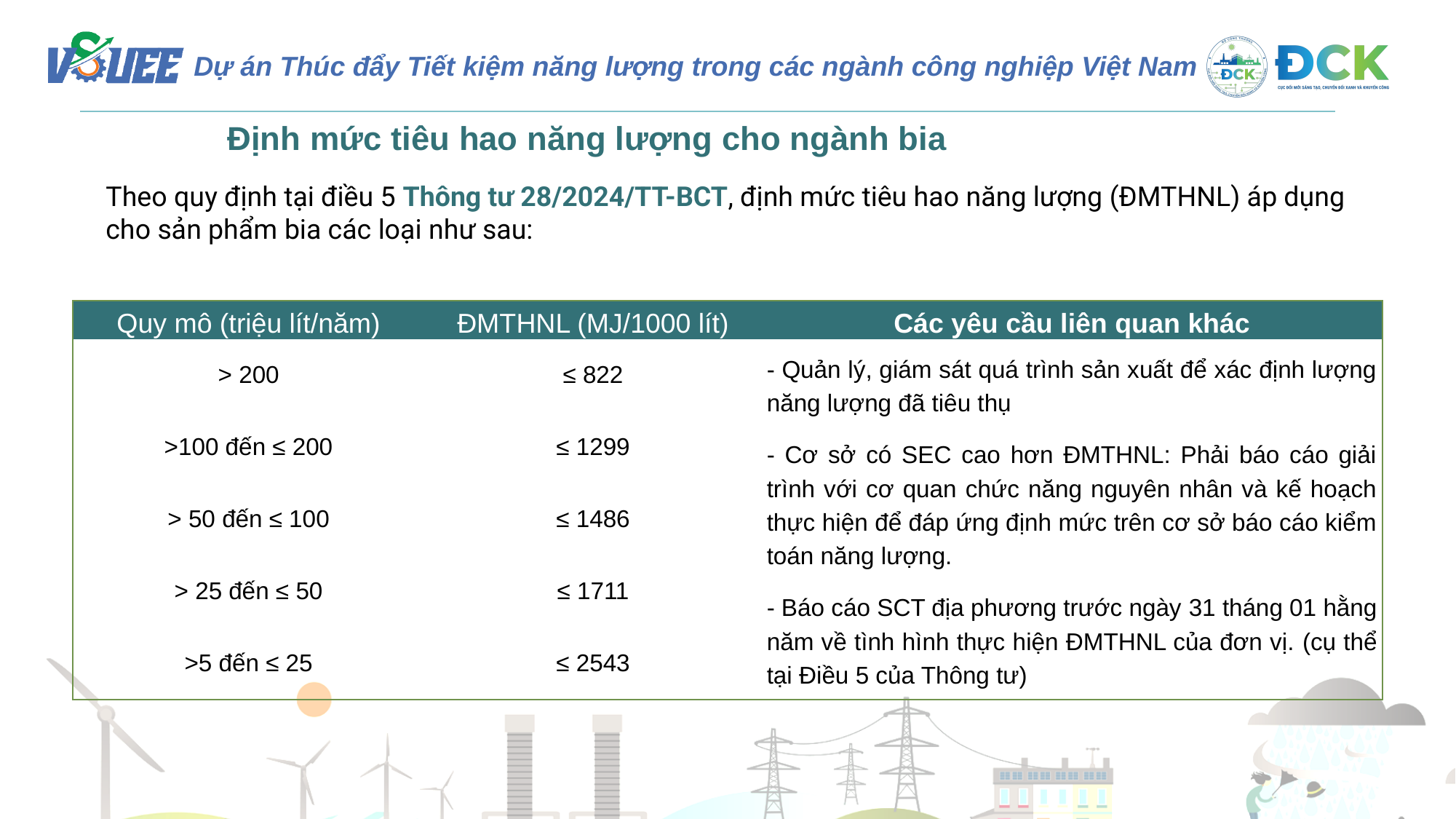

Định mức tiêu hao năng lượng cho ngành bia
Theo quy định tại điều 5 Thông tư 28/2024/TT-BCT, định mức tiêu hao năng lượng (ĐMTHNL) áp dụng cho sản phẩm bia các loại như sau:
| Quy mô (triệu lít/năm) | ĐMTHNL (MJ/1000 lít) | Các yêu cầu liên quan khác |
| --- | --- | --- |
| > 200 | ≤ 822 | - Quản lý, giám sát quá trình sản xuất để xác định lượng năng lượng đã tiêu thụ - Cơ sở có SEC cao hơn ĐMTHNL: Phải báo cáo giải trình với cơ quan chức năng nguyên nhân và kế hoạch thực hiện để đáp ứng định mức trên cơ sở báo cáo kiểm toán năng lượng. - Báo cáo SCT địa phương trước ngày 31 tháng 01 hằng năm về tình hình thực hiện ĐMTHNL của đơn vị. (cụ thể tại Điều 5 của Thông tư) |
| >100 đến ≤ 200 | ≤ 1299 |  |
| > 50 đến ≤ 100 | ≤ 1486 |  |
| > 25 đến ≤ 50 | ≤ 1711 |  |
| >5 đến ≤ 25 | ≤ 2543 |  |